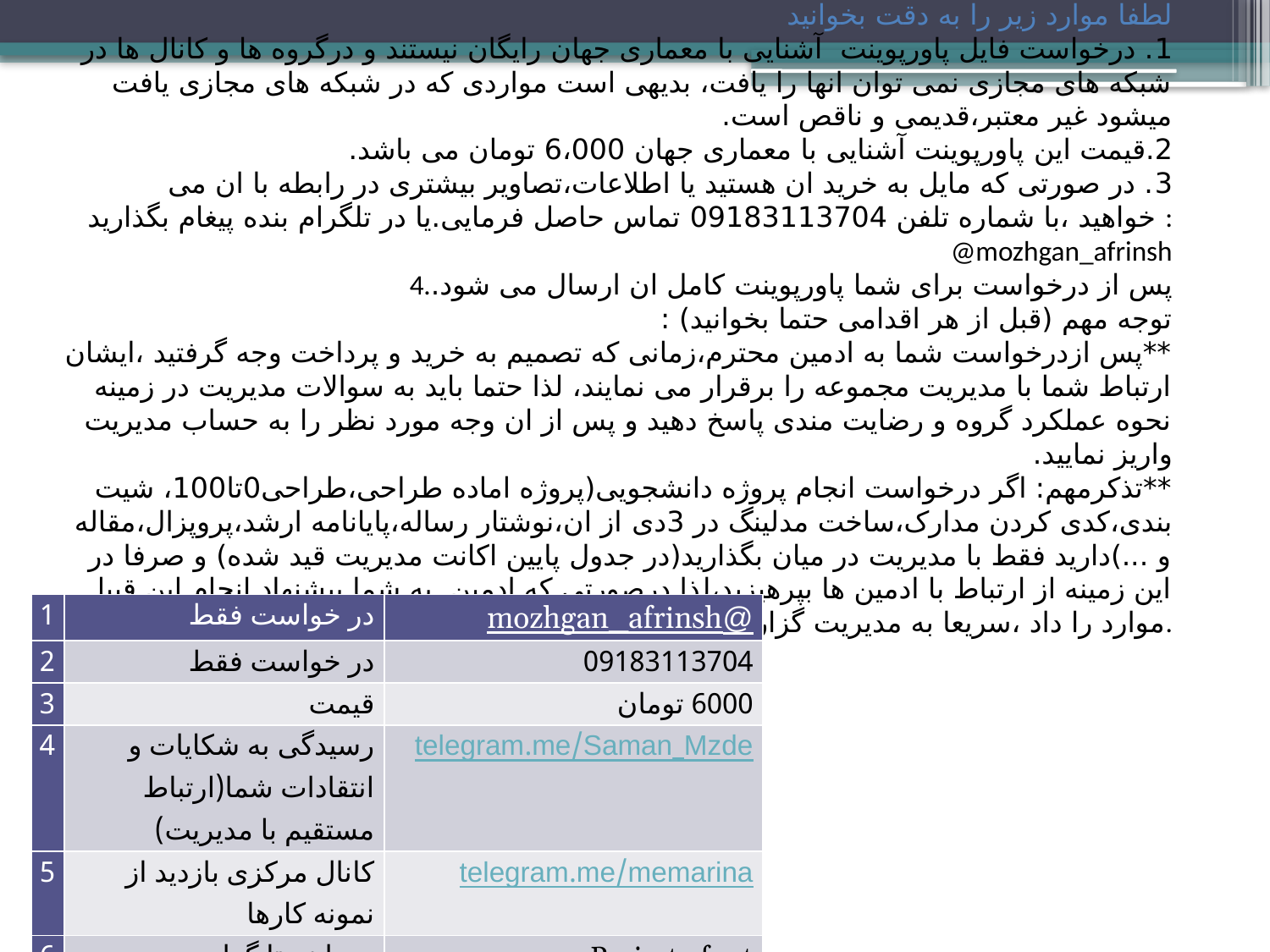

# سلام دوست عزیز : لطفا موارد زیر را به دقت بخوانید 1. درخواست فایل پاورپوینت  آشنایی با معماری جهان رایگان نیستند و درگروه ها و کانال ها در شبکه های مجازی نمی توان انها را یافت، بدیهی است مواردی که در شبکه های مجازی یافت میشود غیر معتبر،قدیمی و ناقص است. 2.قیمت این پاورپوینت آشنایی با معماری جهان 6،000 تومان می باشد. 3. در صورتی که مایل به خرید ان هستید یا اطلاعات،تصاویر بیشتری در رابطه با ان می خواهید ،با شماره تلفن 09183113704 تماس حاصل فرمایی.یا در تلگرام بنده پیغام بگذارید : @mozhgan_afrinsh 4.پس از درخواست برای شما پاورپوینت کامل ان ارسال می شود. توجه مهم (قبل از هر اقدامی حتما بخوانید) : **پس ازدرخواست شما به ادمین محترم،زمانی که تصمیم به خرید و پرداخت وجه گرفتید ،ایشان ارتباط شما با مدیریت مجموعه را برقرار می نمایند، لذا حتما باید به سوالات مدیریت در زمینه نحوه عملکرد گروه و رضایت مندی پاسخ دهید و پس از ان وجه مورد نظر را به حساب مدیریت واریز نمایید. **تذکرمهم: اگر درخواست انجام پروژه دانشجویی(پروژه اماده طراحی،طراحی0تا100، شیت بندی،کدی کردن مدارک،ساخت مدلینگ در 3دی از ان،نوشتار رساله،پایانامه ارشد،پروپزال،مقاله و ...)دارید فقط با مدیریت در میان بگذارید(در جدول پایین اکانت مدیریت قید شده) و صرفا در این زمینه از ارتباط با ادمین ها بپرهیزید،لذا درصورتی که ادمین  به شما پیشنهاد انجام این قبیل موارد را داد ،سریعا به مدیریت گزارش نمایید.
| 1 | در خواست فقط | @mozhgan\_afrinsh |
| --- | --- | --- |
| 2 | در خواست فقط | 09183113704 |
| 3 | قیمت | 6000 تومان |
| 4 | رسیدگی به شکایات و انتقادات شما(ارتباط مستقیم با مدیریت) | telegram.me/Saman\_Mzde |
| 5 | کانال مرکزی بازدید از نمونه کارها | telegram.me/memarina |
| 6 | پیج اینستا گرام | Project.of.art |
| 7 | سایت مرکزی | www.memarina.com |